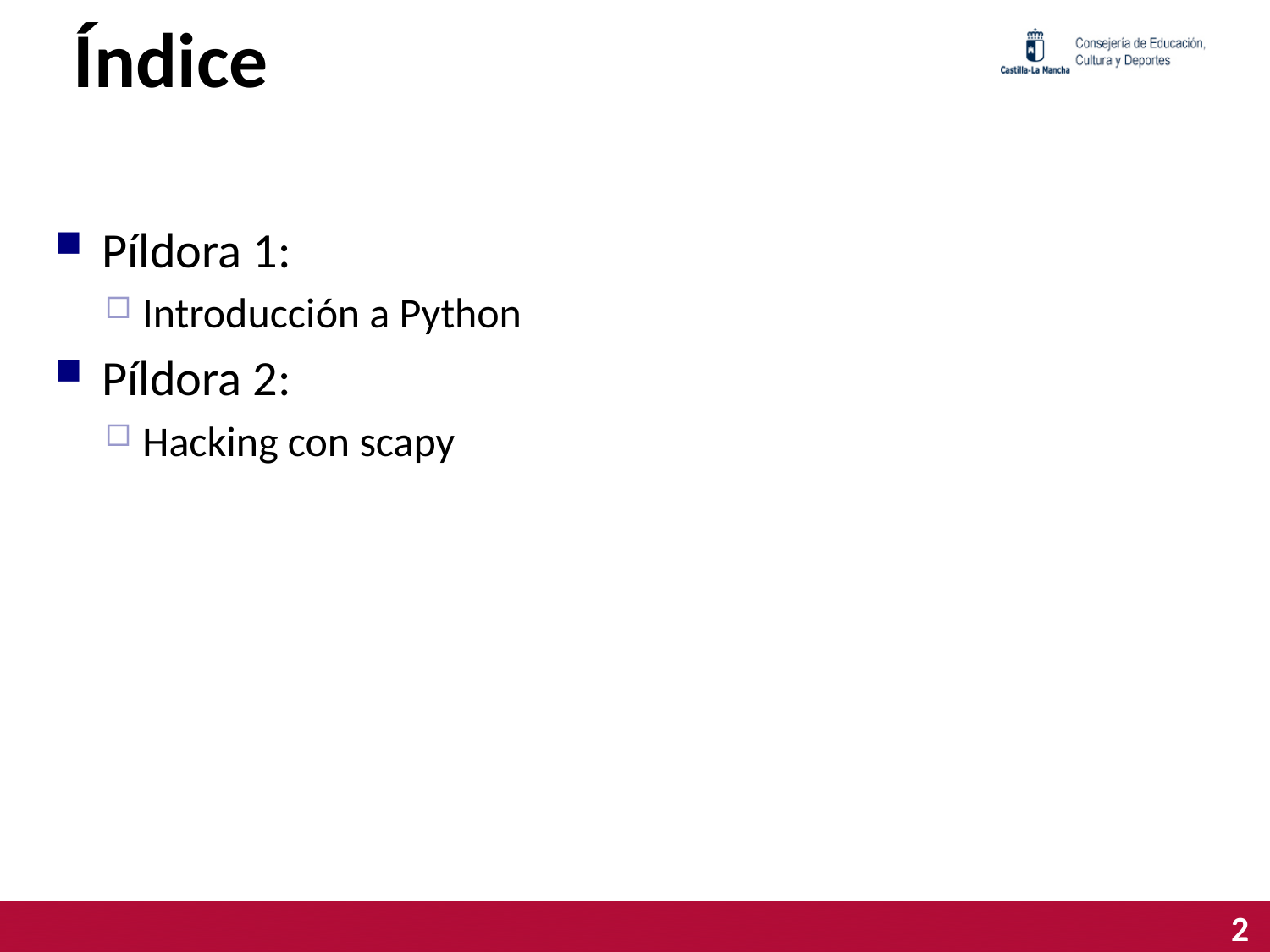

# Índice
Píldora 1:
Introducción a Python
Píldora 2:
Hacking con scapy